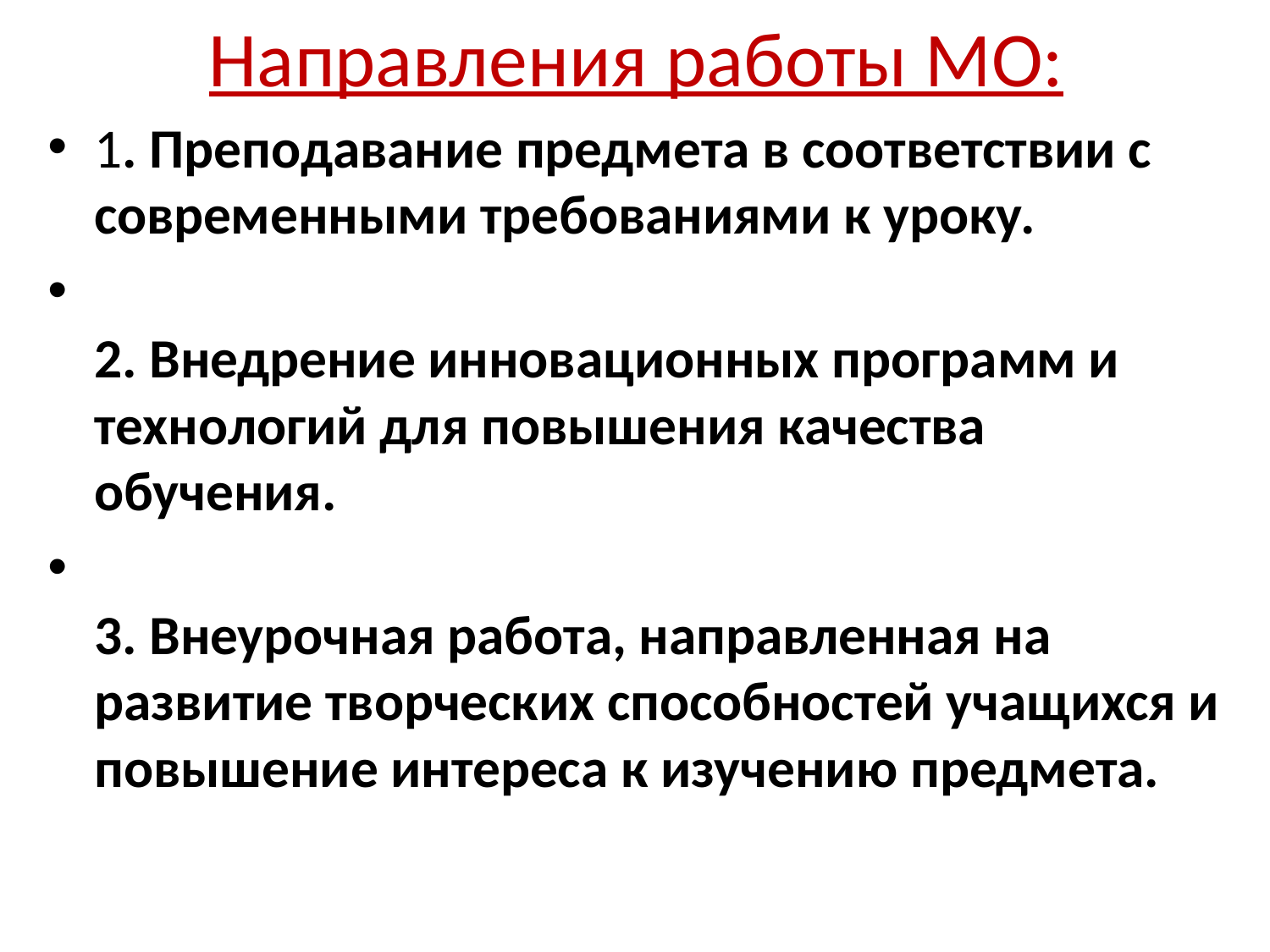

# Направления работы МО:
1. Преподавание предмета в соответствии с современными требованиями к уроку.
2. Внедрение инновационных программ и технологий для повышения качества обучения.
3. Внеурочная работа, направленная на развитие творческих способностей учащихся и повышение интереса к изучению предмета.